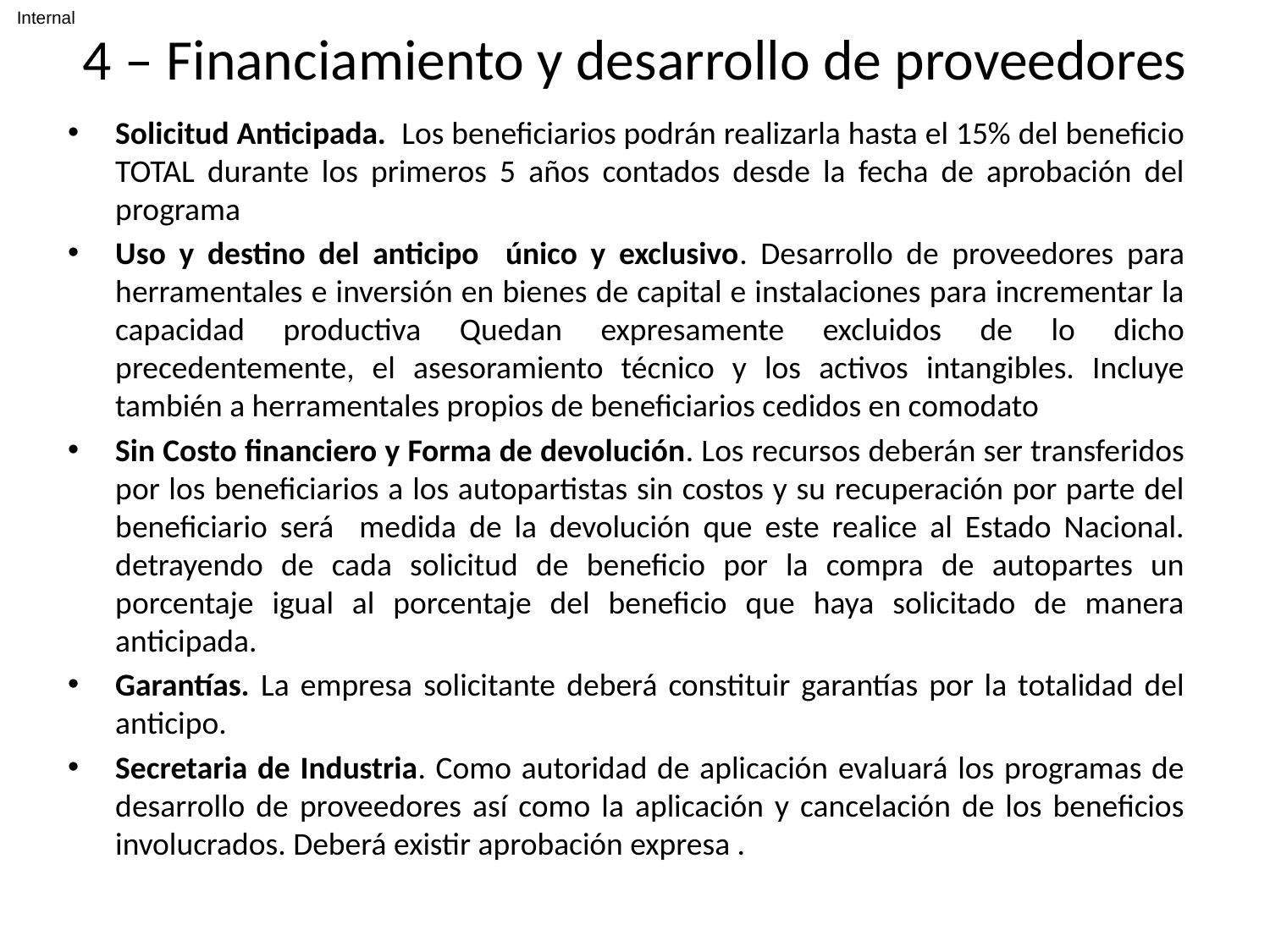

# 4 – Financiamiento y desarrollo de proveedores
Solicitud Anticipada.  Los beneficiarios podrán realizarla hasta el 15% del beneficio TOTAL durante los primeros 5 años contados desde la fecha de aprobación del programa
Uso y destino del anticipo  único y exclusivo. Desarrollo de proveedores para herramentales e inversión en bienes de capital e instalaciones para incrementar la capacidad productiva Quedan expresamente excluidos de lo dicho precedentemente, el asesoramiento técnico y los activos intangibles. Incluye también a herramentales propios de beneficiarios cedidos en comodato
Sin Costo financiero y Forma de devolución. Los recursos deberán ser transferidos por los beneficiarios a los autopartistas sin costos y su recuperación por parte del beneficiario será  medida de la devolución que este realice al Estado Nacional. detrayendo de cada solicitud de beneficio por la compra de autopartes un porcentaje igual al porcentaje del beneficio que haya solicitado de manera anticipada.
Garantías. La empresa solicitante deberá constituir garantías por la totalidad del anticipo.
Secretaria de Industria. Como autoridad de aplicación evaluará los programas de desarrollo de proveedores así como la aplicación y cancelación de los beneficios involucrados. Deberá existir aprobación expresa .